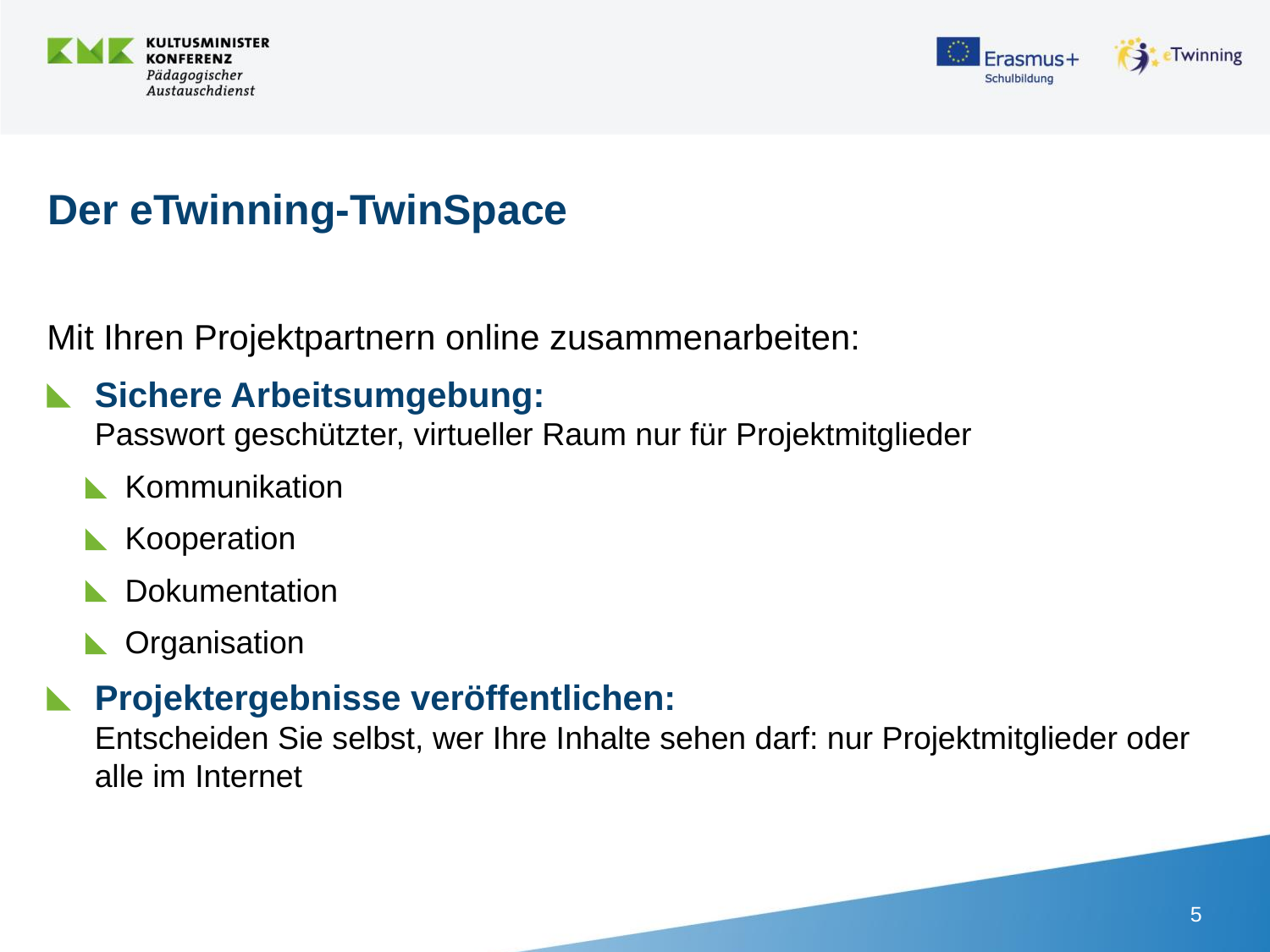

Der eTwinning-TwinSpace

Mit Ihren Projektpartnern online zusammenarbeiten:
Sichere Arbeitsumgebung:
Passwort geschützter, virtueller Raum nur für Projektmitglieder
Kommunikation
Kooperation
Dokumentation
Organisation
Projektergebnisse veröffentlichen:
Entscheiden Sie selbst, wer Ihre Inhalte sehen darf: nur Projektmitglieder oder alle im Internet